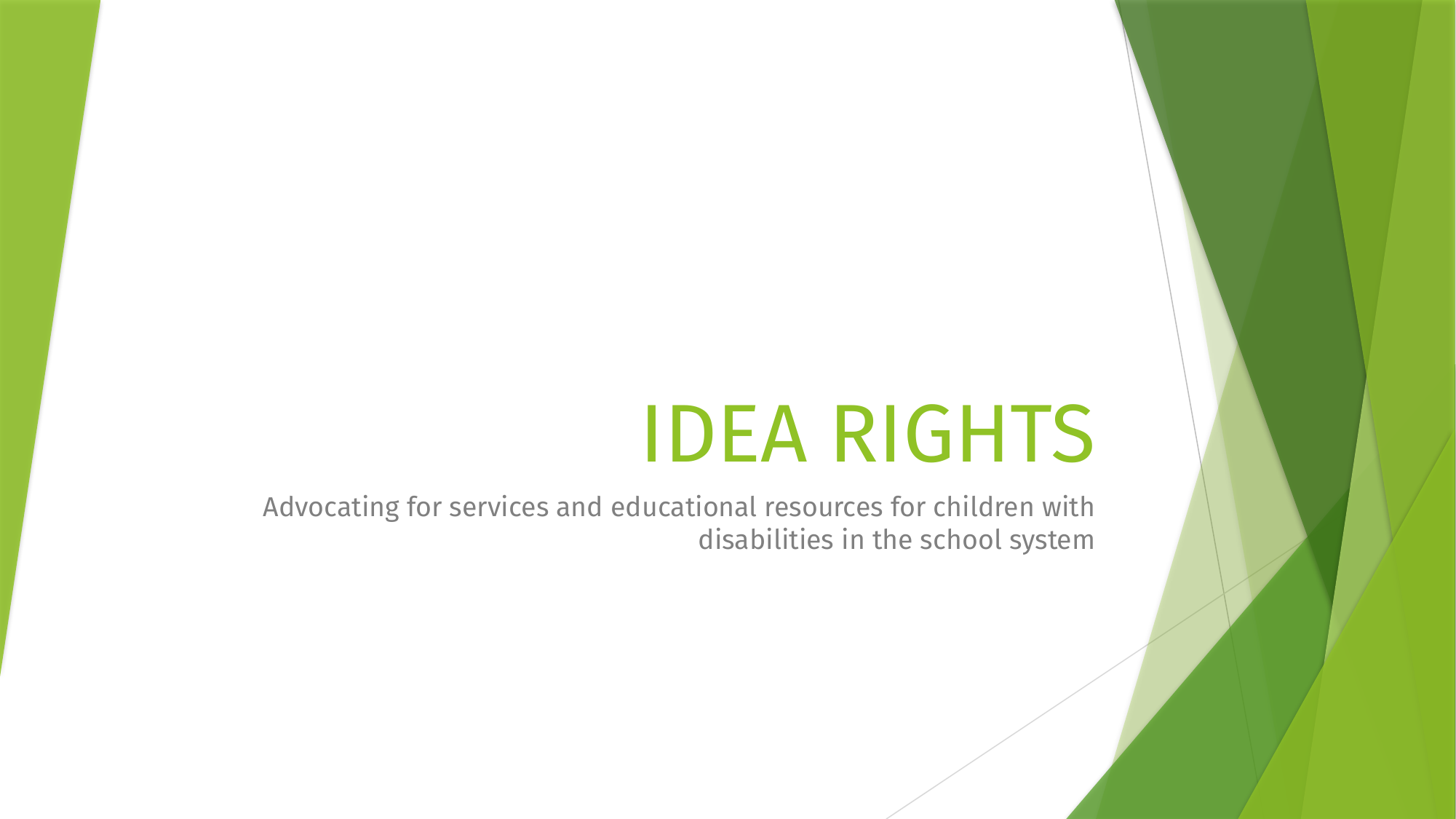

# IDEA RIGHTS
Advocating for services and educational resources for children with disabilities in the school system